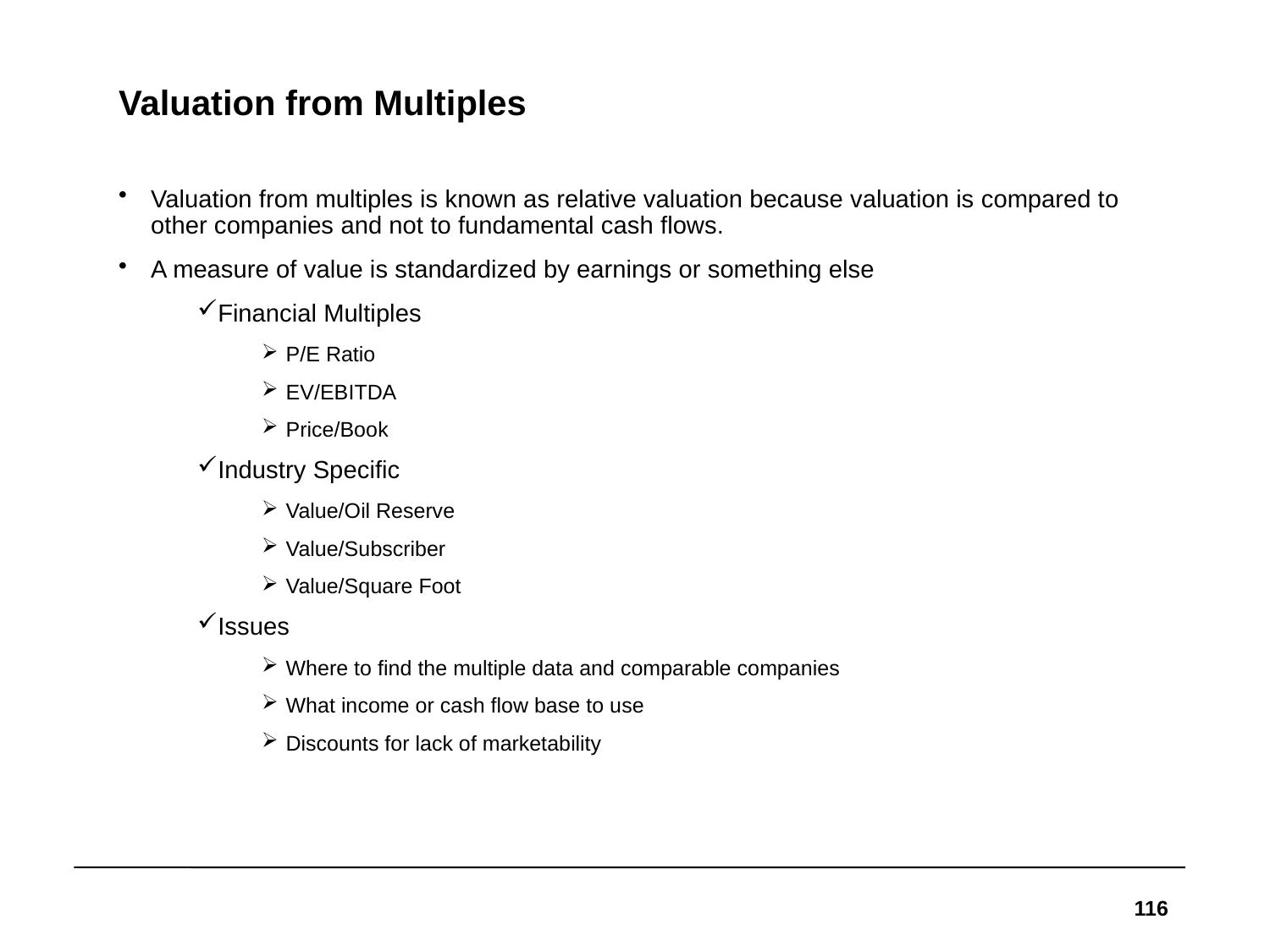

# Valuation from Multiples
Valuation from multiples is known as relative valuation because valuation is compared to other companies and not to fundamental cash flows.
A measure of value is standardized by earnings or something else
Financial Multiples
P/E Ratio
EV/EBITDA
Price/Book
Industry Specific
Value/Oil Reserve
Value/Subscriber
Value/Square Foot
Issues
Where to find the multiple data and comparable companies
What income or cash flow base to use
Discounts for lack of marketability